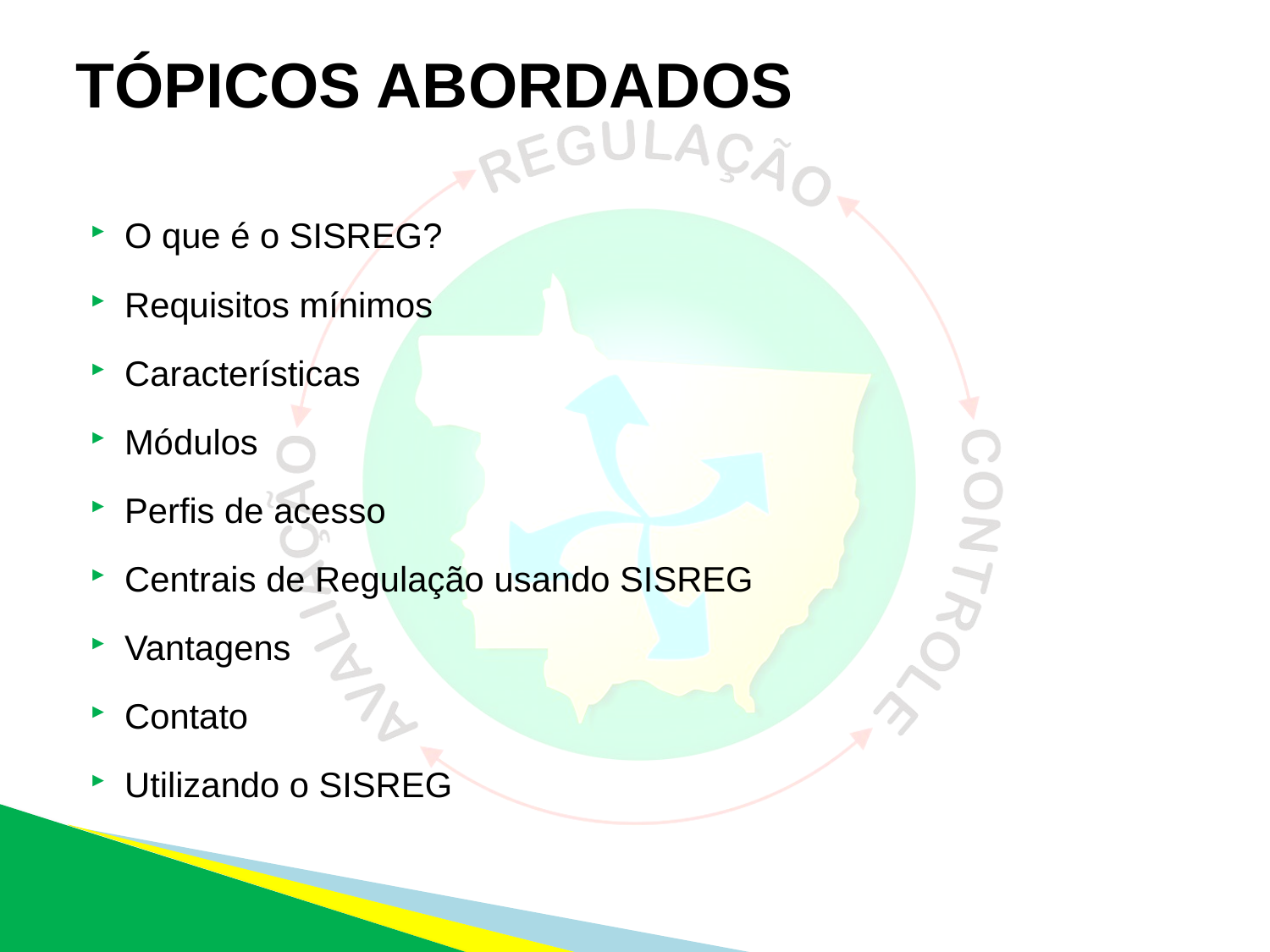

# TÓPICOS ABORDADOS
O que é o SISREG?
Requisitos mínimos
Características
Módulos
Perfis de acesso
Centrais de Regulação usando SISREG
Vantagens
Contato
Utilizando o SISREG